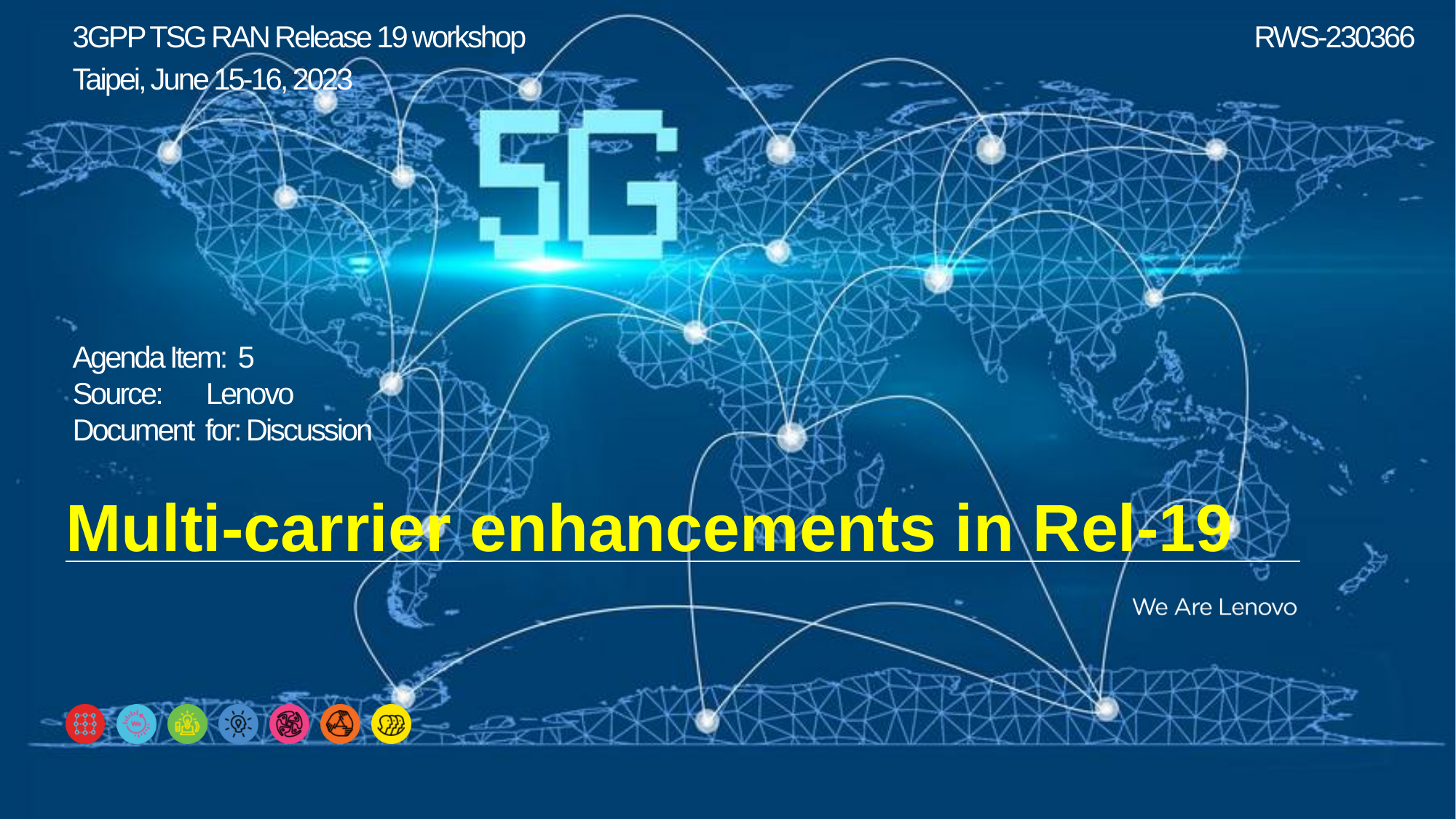

3GPP TSG RAN Release 19 workshop
Taipei, June 15-16, 2023
RWS-230366
Agenda Item:  5
Source:	    Lenovo
Document  for: Discussion
# Multi-carrier enhancements in Rel-19